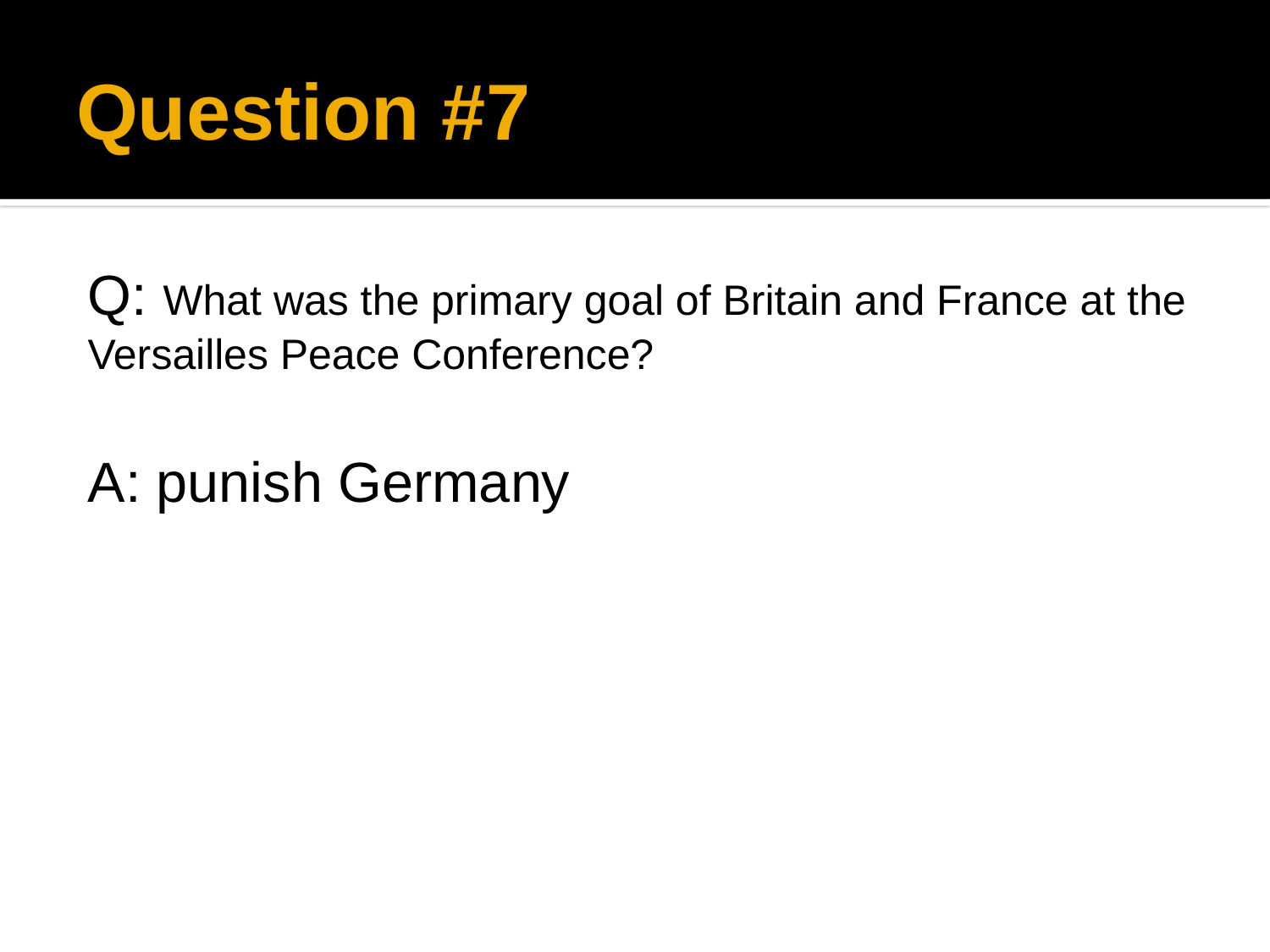

# Question #7
Q: What was the primary goal of Britain and France at the Versailles Peace Conference?

A: punish Germany